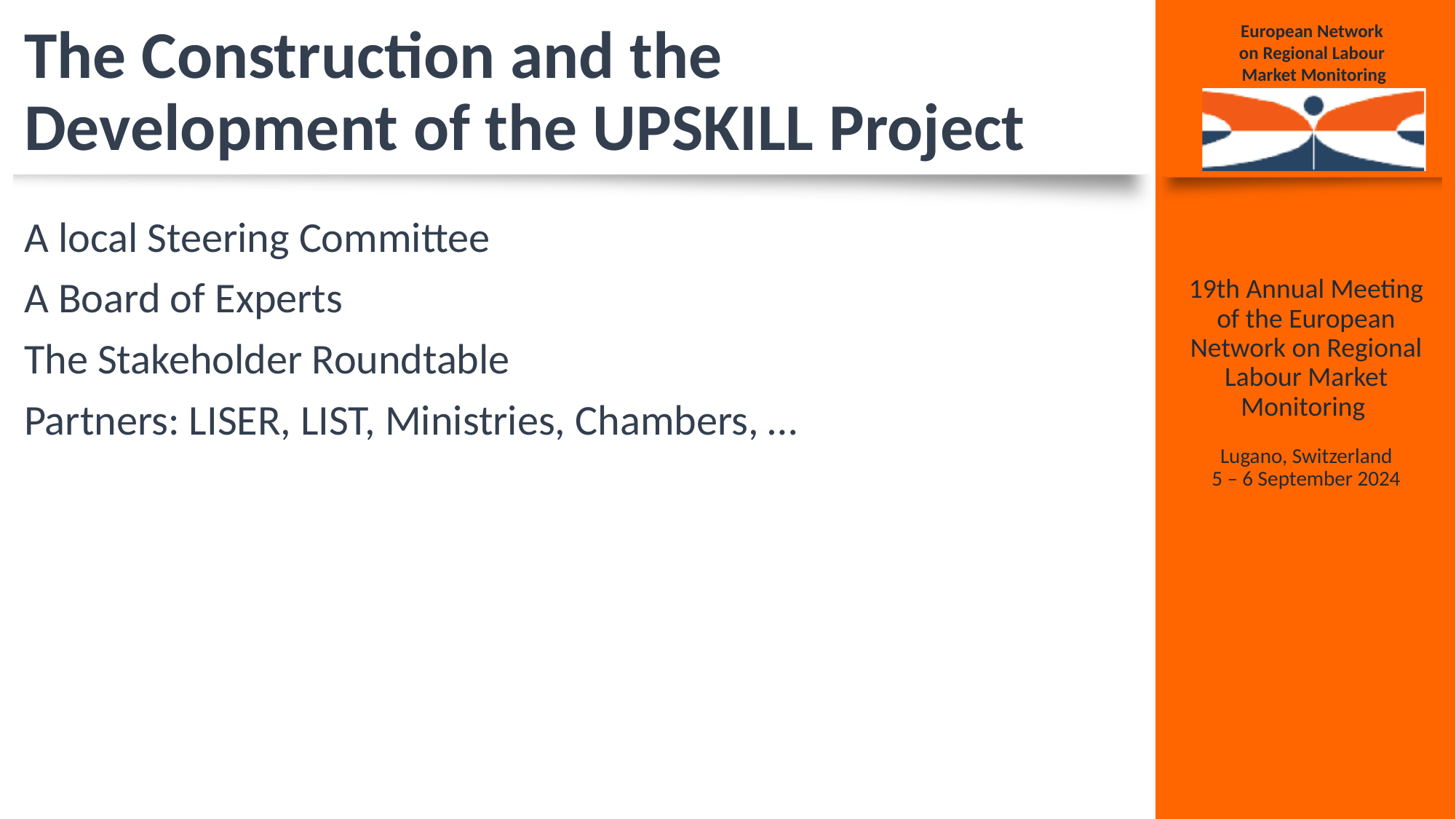

# The Construction and the Development of the UPSKILL Project
A local Steering Committee
A Board of Experts
The Stakeholder Roundtable
Partners: LISER, LIST, Ministries, Chambers, …